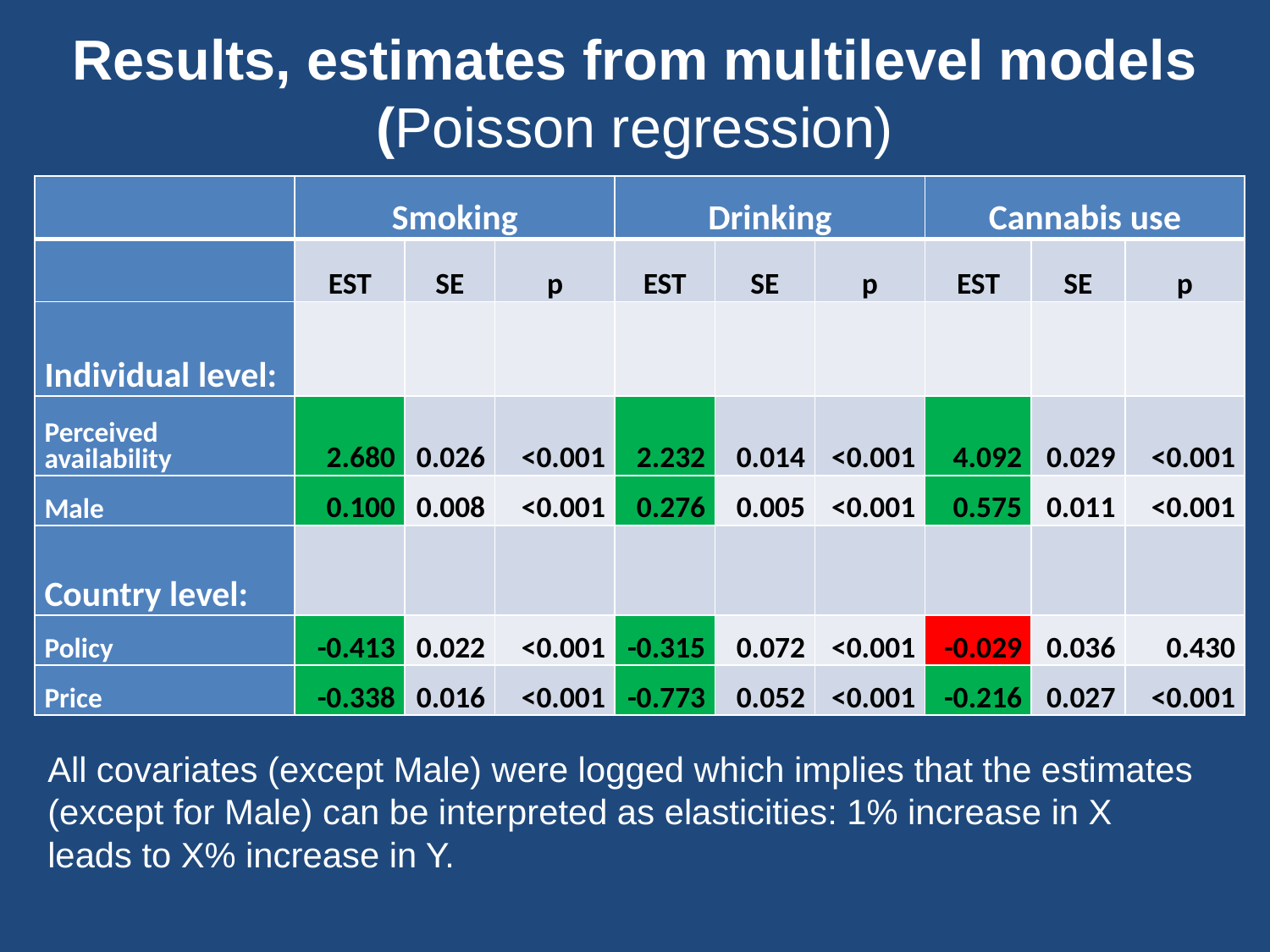

# Results, estimates from multilevel models (Poisson regression)
|  | Smoking |  |  | Drinking |  |  | Cannabis use |  |  |
| --- | --- | --- | --- | --- | --- | --- | --- | --- | --- |
|  | EST | SE | p | EST | SE | p | EST | SE | p |
| Individual level: |  |  |  |  |  |  |  |  |  |
| Perceived availability | 2.680 | 0.026 | <0.001 | 2.232 | 0.014 | <0.001 | 4.092 | 0.029 | <0.001 |
| Male | 0.100 | 0.008 | <0.001 | 0.276 | 0.005 | <0.001 | 0.575 | 0.011 | <0.001 |
| Country level: |  |  |  |  |  |  |  |  |  |
| Policy | -0.413 | 0.022 | <0.001 | -0.315 | 0.072 | <0.001 | -0.029 | 0.036 | 0.430 |
| Price | -0.338 | 0.016 | <0.001 | -0.773 | 0.052 | <0.001 | -0.216 | 0.027 | <0.001 |
All covariates (except Male) were logged which implies that the estimates (except for Male) can be interpreted as elasticities: 1% increase in X leads to X% increase in Y.